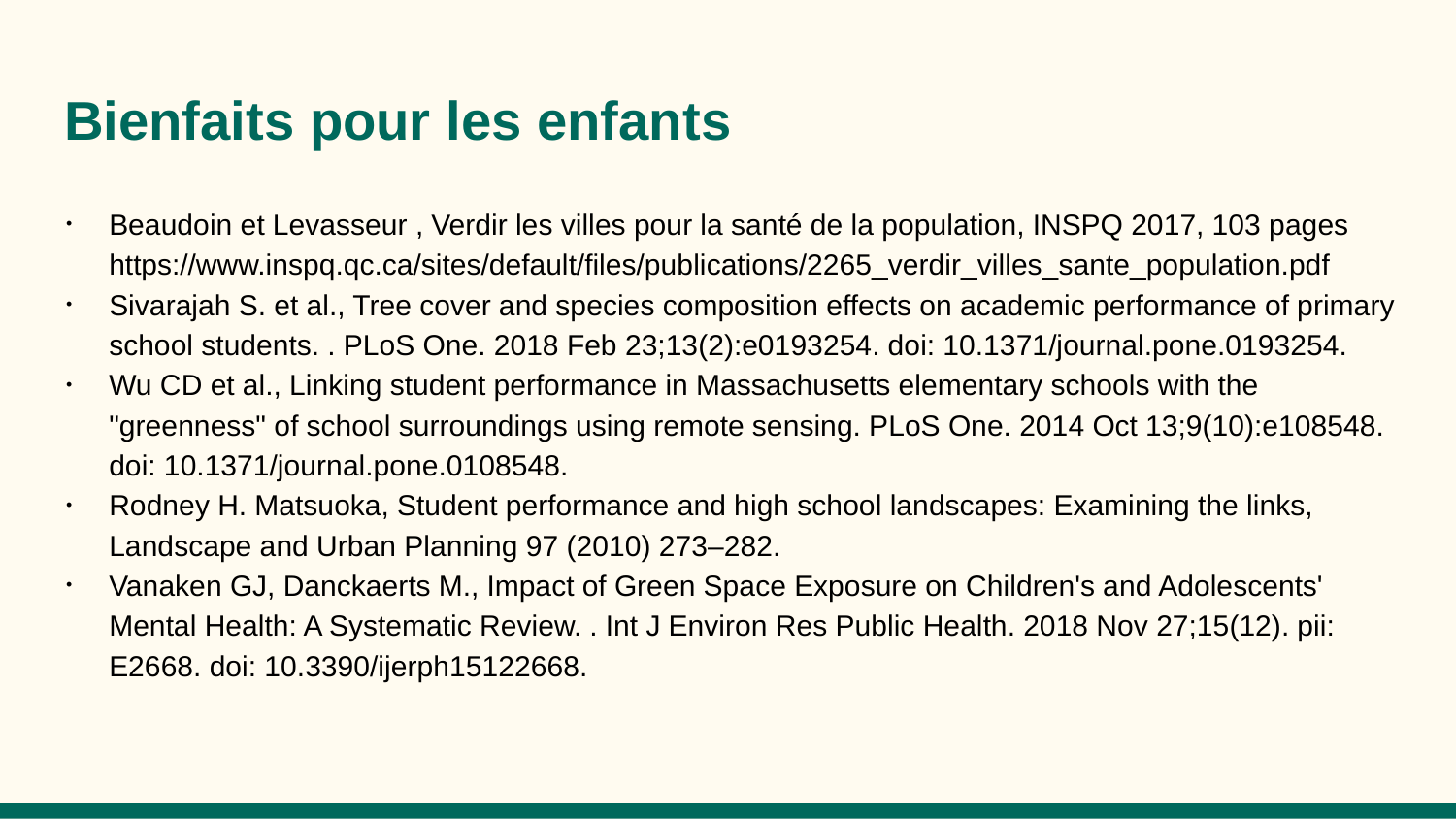

# Bienfaits pour les enfants
Beaudoin et Levasseur , Verdir les villes pour la santé de la population, INSPQ 2017, 103 pages https://www.inspq.qc.ca/sites/default/files/publications/2265_verdir_villes_sante_population.pdf
Sivarajah S. et al., Tree cover and species composition effects on academic performance of primary school students. . PLoS One. 2018 Feb 23;13(2):e0193254. doi: 10.1371/journal.pone.0193254.
Wu CD et al., Linking student performance in Massachusetts elementary schools with the "greenness" of school surroundings using remote sensing. PLoS One. 2014 Oct 13;9(10):e108548. doi: 10.1371/journal.pone.0108548.
Rodney H. Matsuoka, Student performance and high school landscapes: Examining the links, Landscape and Urban Planning 97 (2010) 273–282.
Vanaken GJ, Danckaerts M., Impact of Green Space Exposure on Children's and Adolescents' Mental Health: A Systematic Review. . Int J Environ Res Public Health. 2018 Nov 27;15(12). pii: E2668. doi: 10.3390/ijerph15122668.